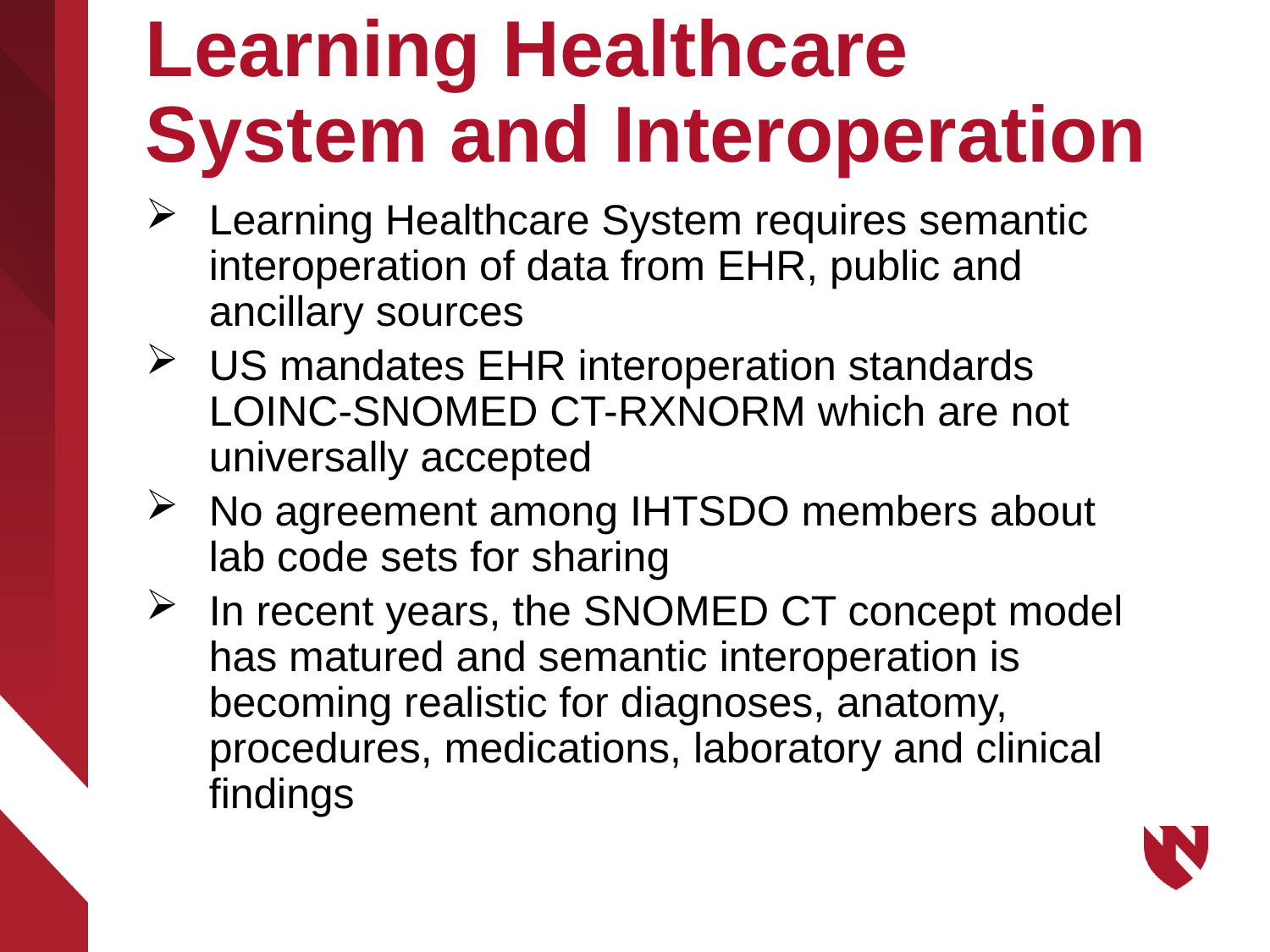

# Learning Healthcare System and Interoperation
Learning Healthcare System requires semantic interoperation of data from EHR, public and ancillary sources
US mandates EHR interoperation standards  LOINC-SNOMED CT-RXNORM which are not universally accepted
No agreement among IHTSDO members about lab code sets for sharing
In recent years, the SNOMED CT concept model has matured and semantic interoperation is becoming realistic for diagnoses, anatomy, procedures, medications, laboratory and clinical findings